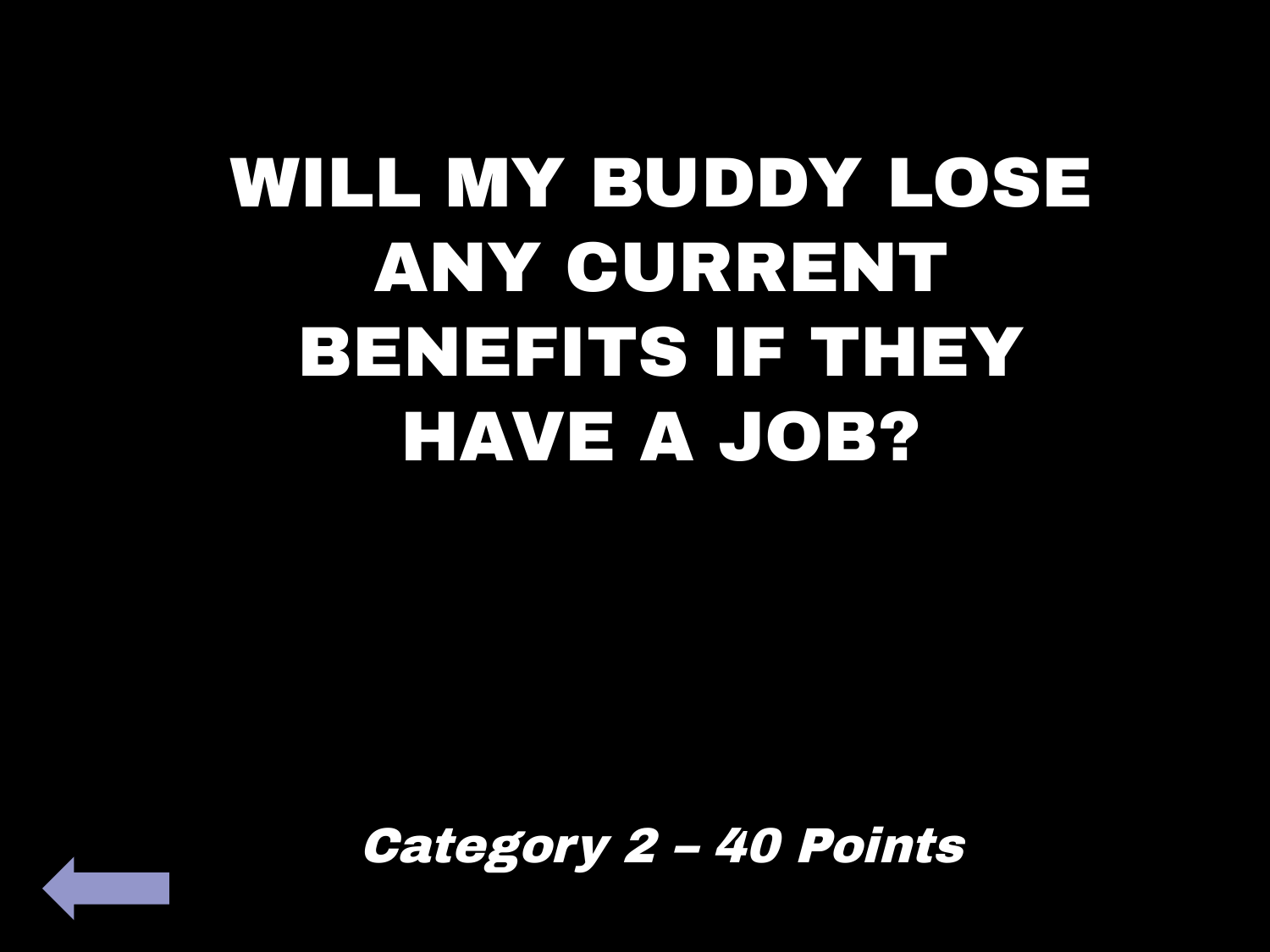

WILL MY BUDDY LOSE ANY CURRENT BENEFITS IF THEY HAVE A JOB?

Category 2 – 40 Points